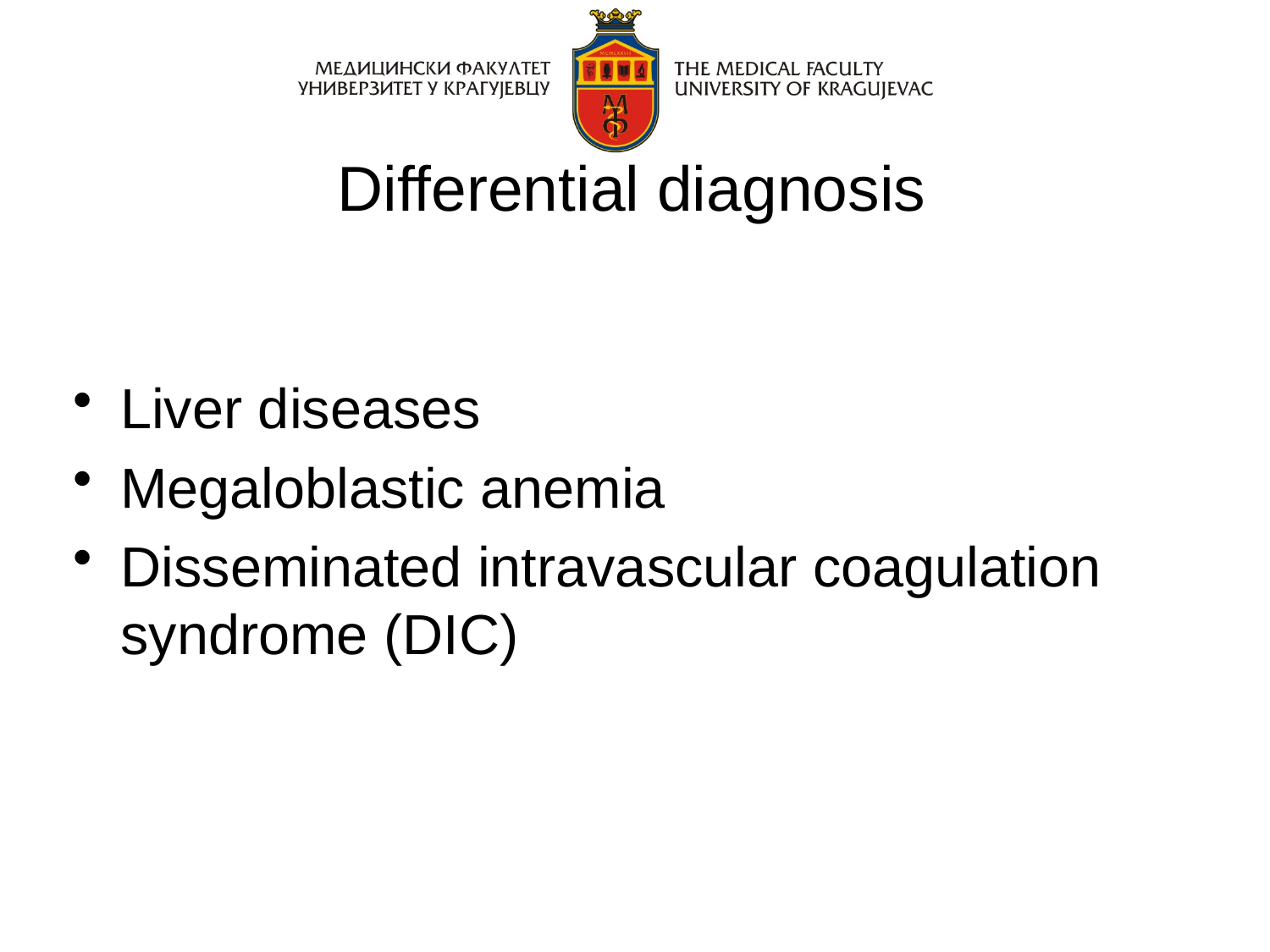

# Differential diagnosis
Liver diseases
Megaloblastic anemia
Disseminated intravascular coagulation syndrome (DIC)